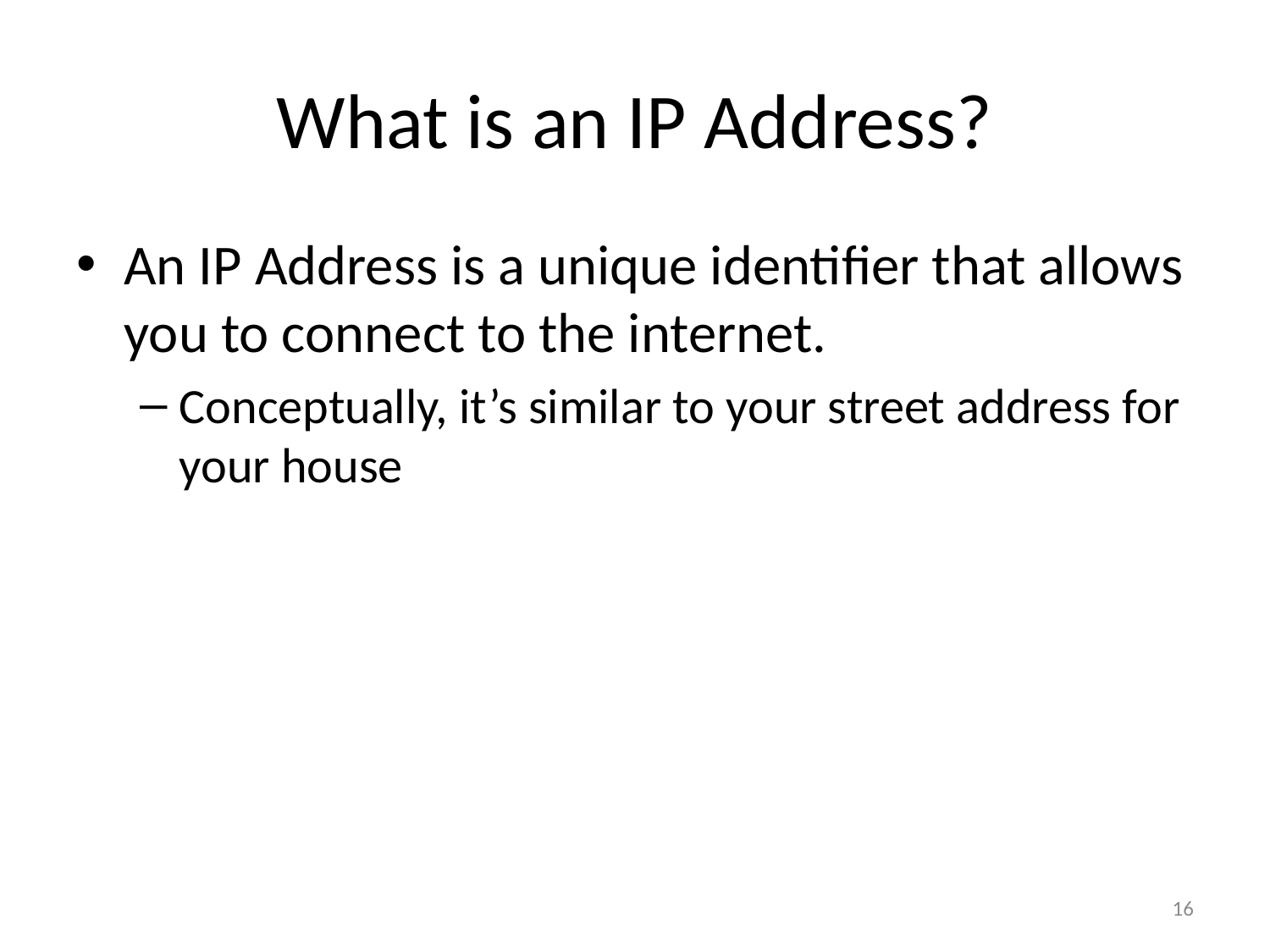

# What is an IP Address?
An IP Address is a unique identifier that allows you to connect to the internet.
Conceptually, it’s similar to your street address for your house
16